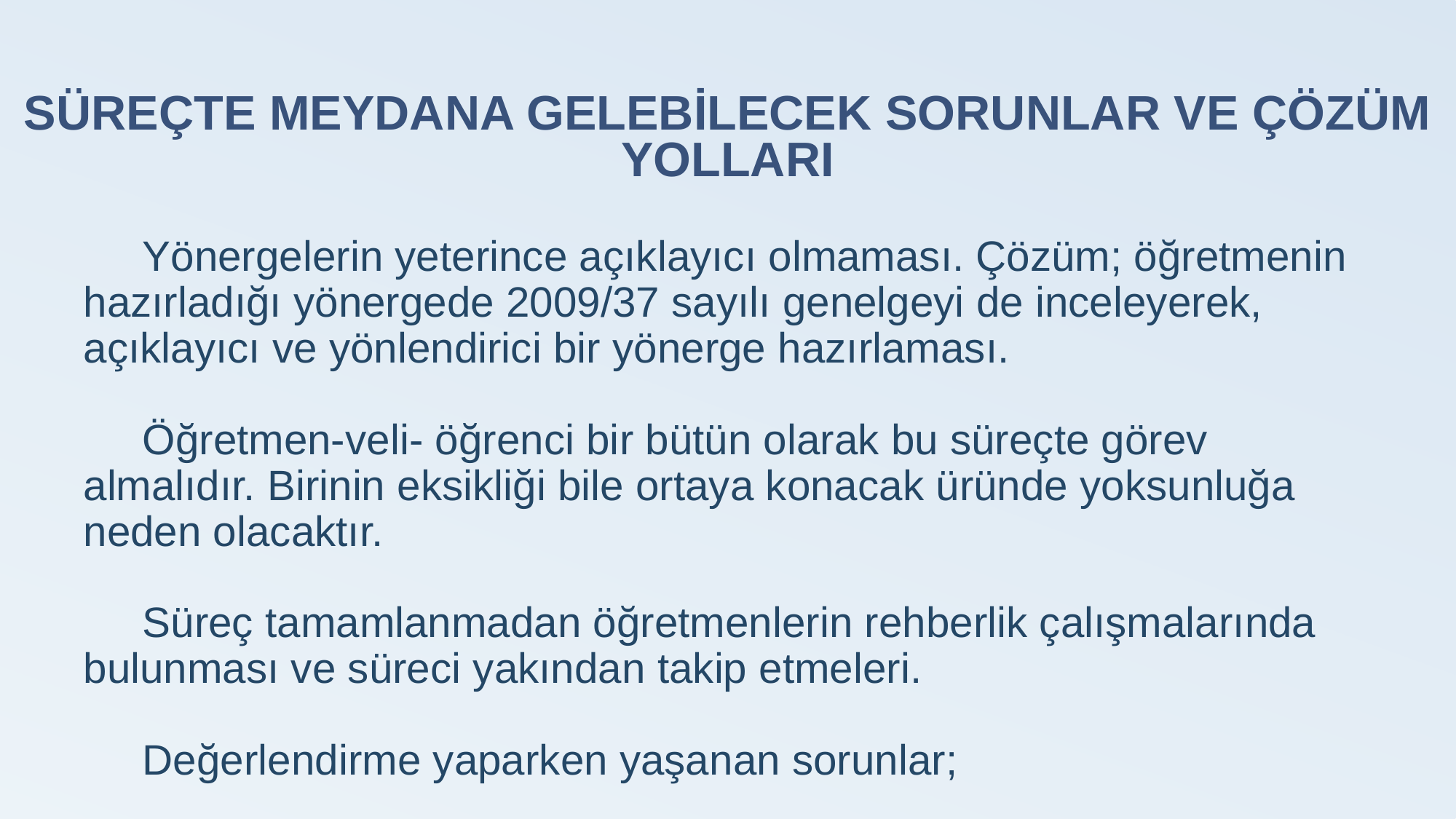

# SÜREÇTE MEYDANA GELEBİLECEK SORUNLAR VE ÇÖZÜM YOLLARI
     Yönergelerin yeterince açıklayıcı olmaması. Çözüm; öğretmenin hazırladığı yönergede 2009/37 sayılı genelgeyi de inceleyerek, açıklayıcı ve yönlendirici bir yönerge hazırlaması.

     Öğretmen-veli- öğrenci bir bütün olarak bu süreçte görev almalıdır. Birinin eksikliği bile ortaya konacak üründe yoksunluğa neden olacaktır.

     Süreç tamamlanmadan öğretmenlerin rehberlik çalışmalarında bulunması ve süreci yakından takip etmeleri.

     Değerlendirme yaparken yaşanan sorunlar;